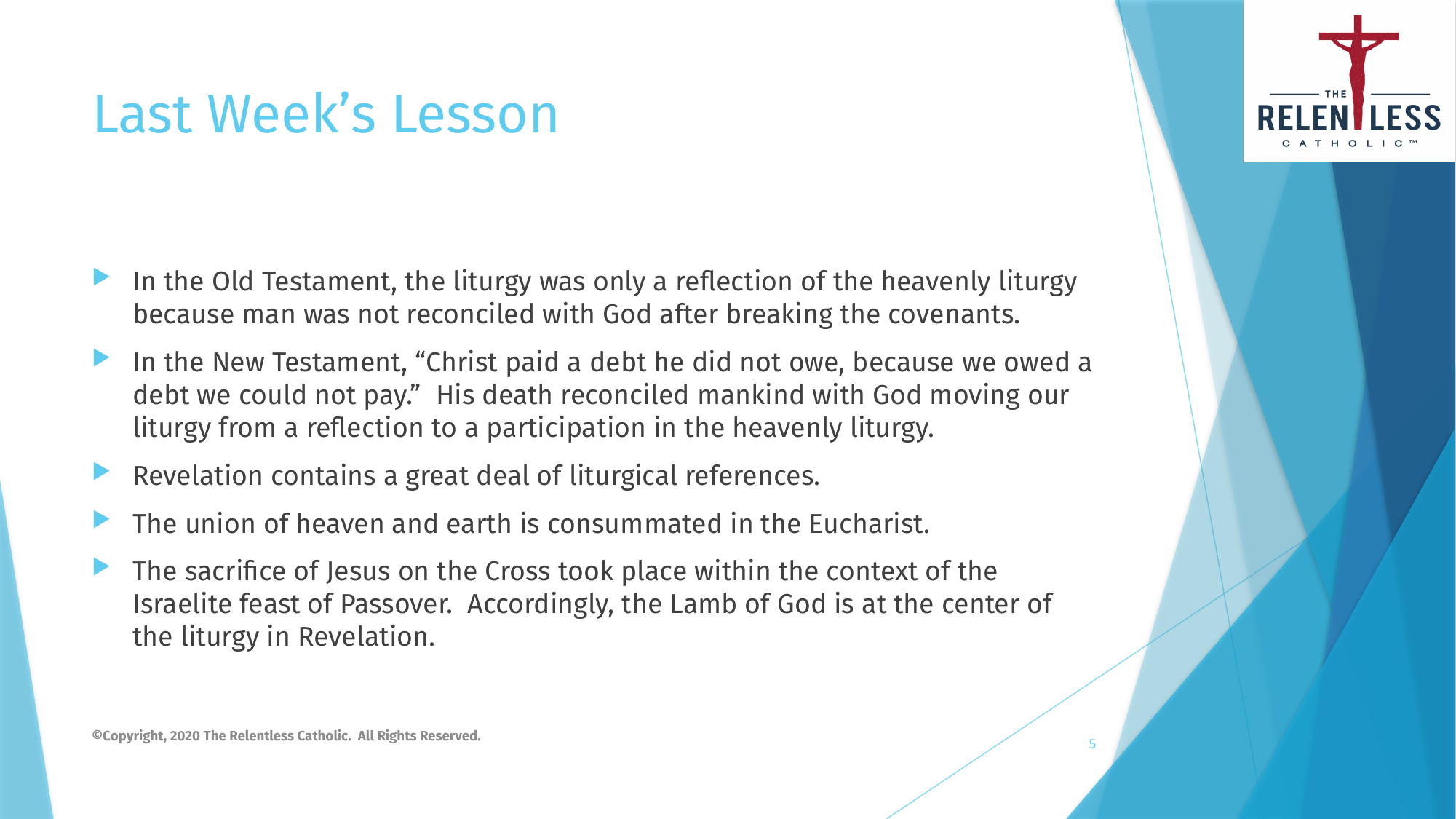

# Last Week’s Lesson
In the Old Testament, the liturgy was only a reflection of the heavenly liturgy because man was not reconciled with God after breaking the covenants.
In the New Testament, “Christ paid a debt he did not owe, because we owed a debt we could not pay.”  His death reconciled mankind with God moving our liturgy from a reflection to a participation in the heavenly liturgy.
Revelation contains a great deal of liturgical references.
The union of heaven and earth is consummated in the Eucharist.
The sacrifice of Jesus on the Cross took place within the context of the Israelite feast of Passover.  Accordingly, the Lamb of God is at the center of the liturgy in Revelation.
©Copyright, 2020 The Relentless Catholic.  All Rights Reserved.

5